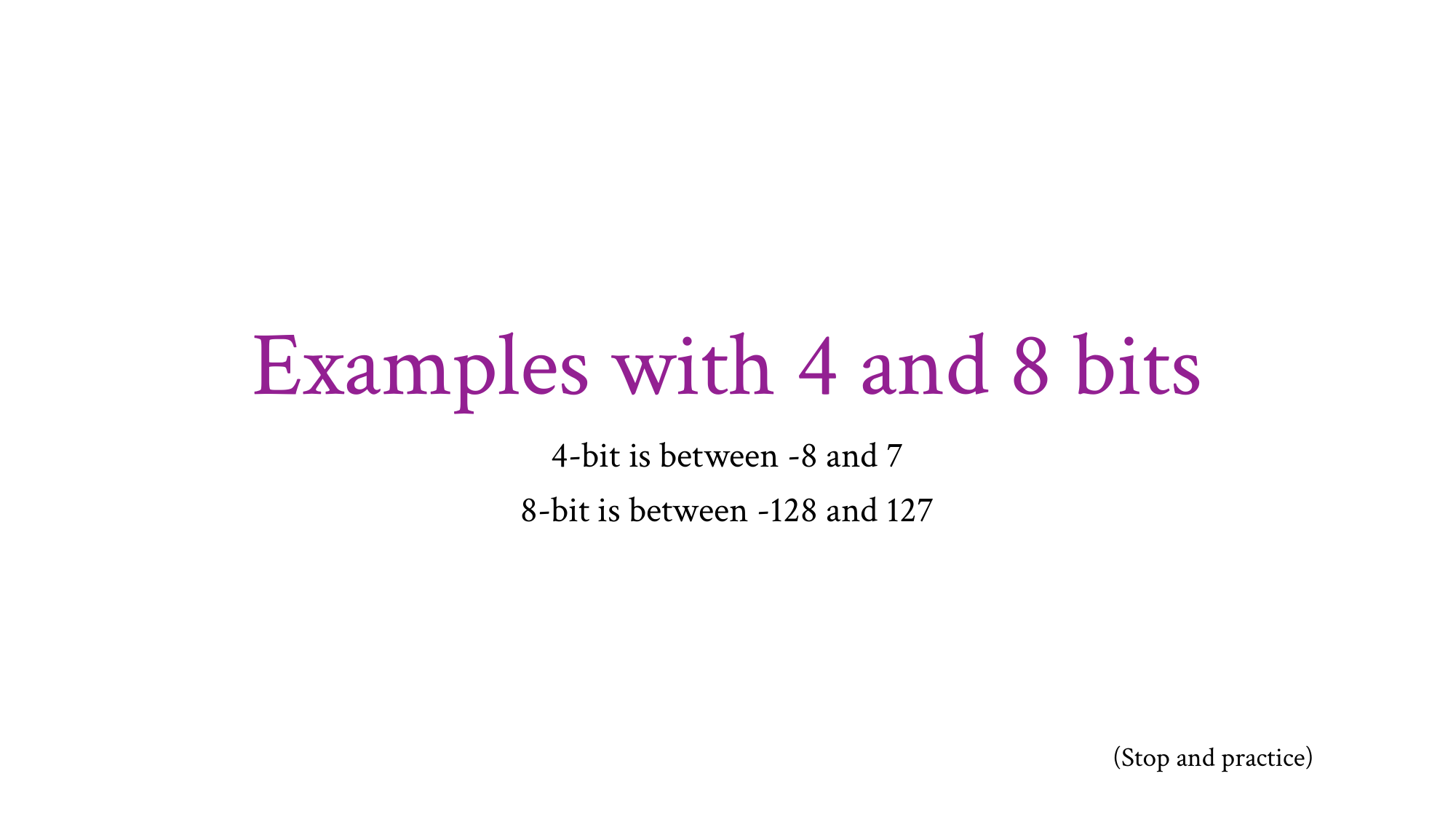

# Examples with 4 and 8 bits
4-bit is between -8 and 7
8-bit is between -128 and 127
(Stop and practice)